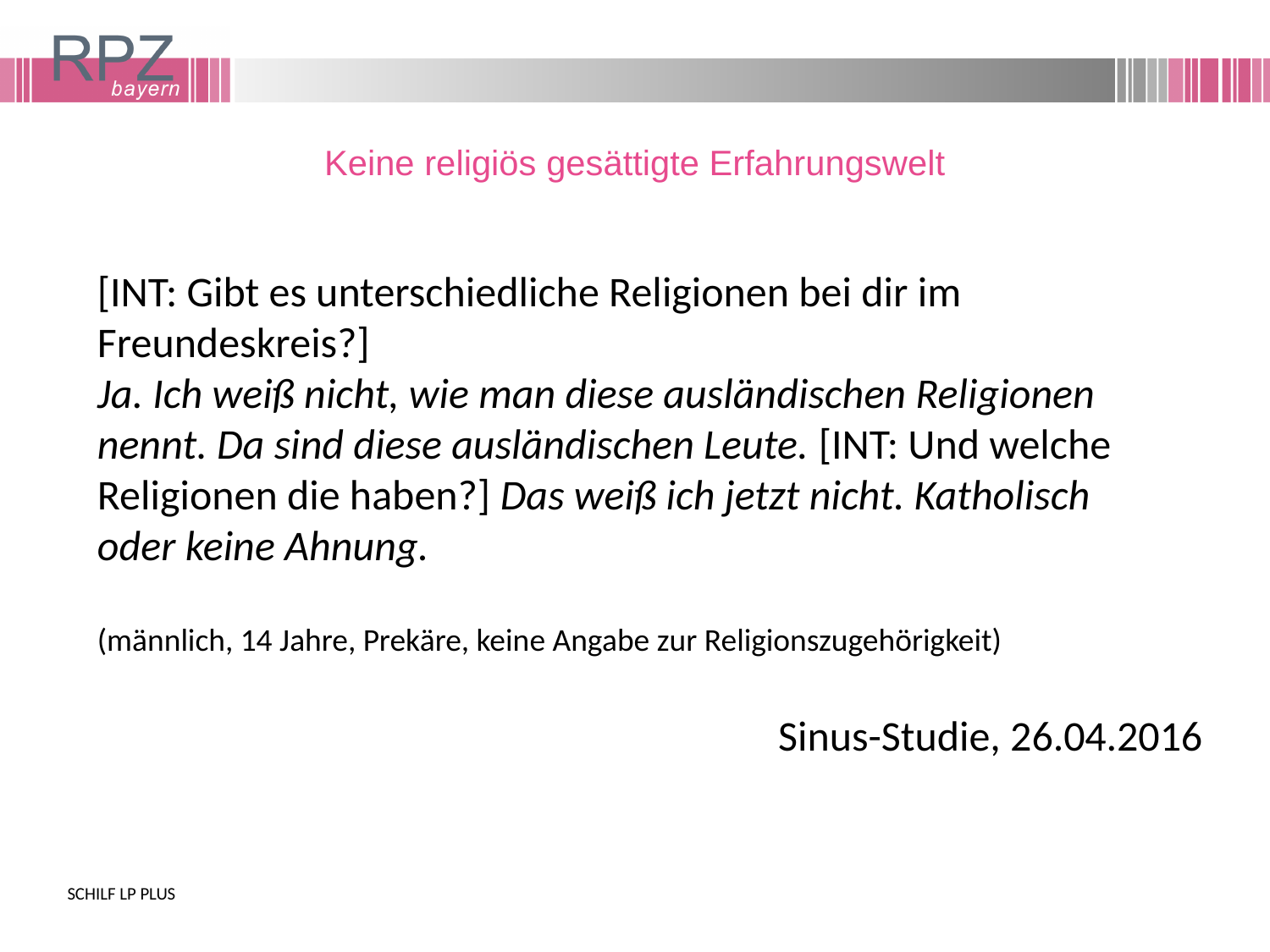

# Keine religiös gesättigte Erfahrungswelt
[INT: Gibt es unterschiedliche Religionen bei dir im Freundeskreis?]
Ja. Ich weiß nicht, wie man diese ausländischen Religionen
nennt. Da sind diese ausländischen Leute. [INT: Und welche
Religionen die haben?] Das weiß ich jetzt nicht. Katholisch
oder keine Ahnung.
(männlich, 14 Jahre, Prekäre, keine Angabe zur Religionszugehörigkeit)

Sinus-Studie, 26.04.2016